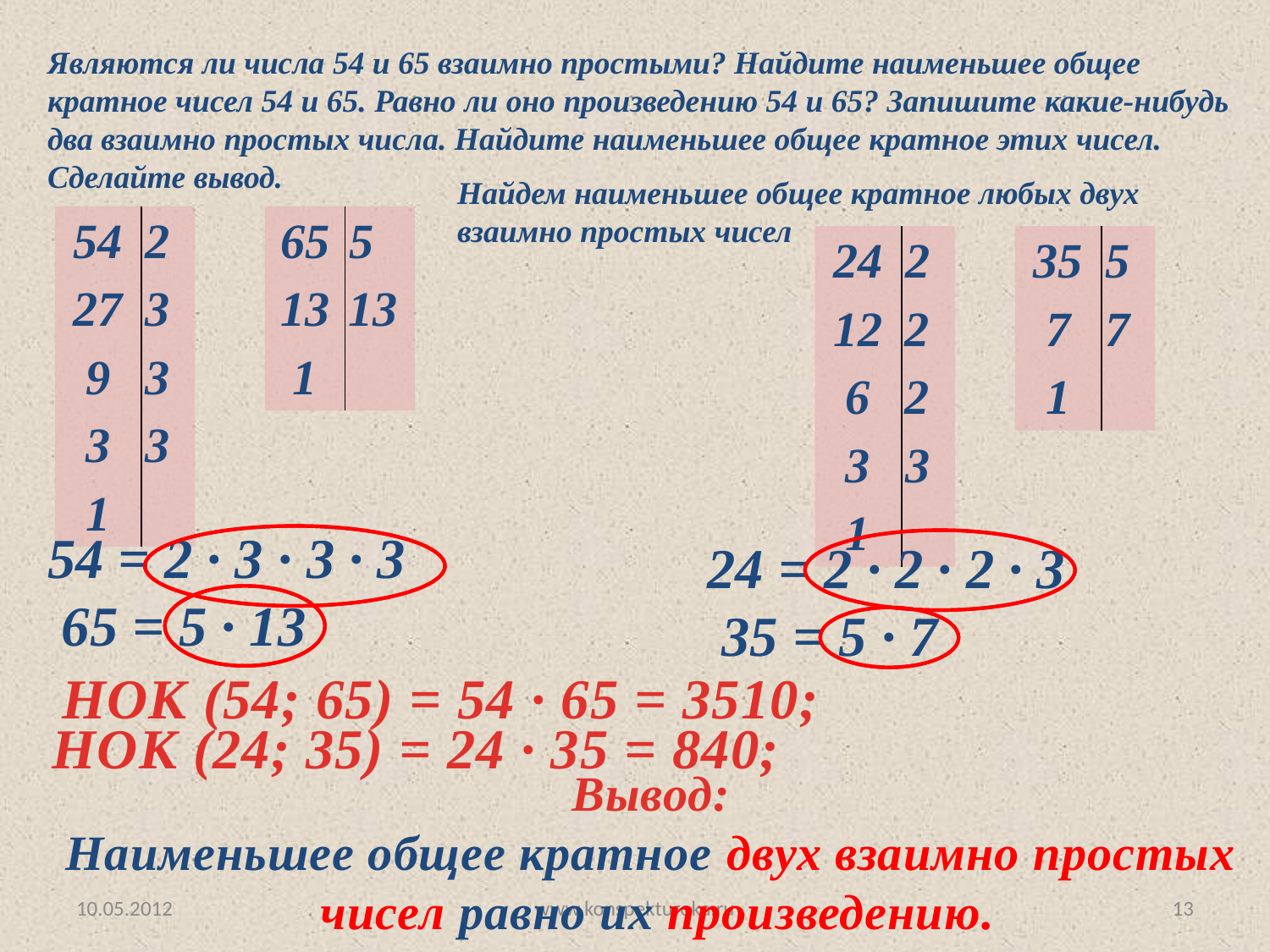

Являются ли числа 54 и 65 взаимно простыми? Найдите наименьшее общее кратное чисел 54 и 65. Равно ли оно произведению 54 и 65? Запишите какие-нибудь два взаимно простых числа. Найдите наименьшее общее кратное этих чисел. Сделайте вывод.
Найдем наименьшее общее кратное любых двух  взаимно простых чисел
| 54 | 2 |
| --- | --- |
| 27 | 3 |
| 9 | 3 |
| 3 | 3 |
| 1 |  |
| 65 | 5 |
| --- | --- |
| 13 | 13 |
| 1 |  |
| 24 | 2 |
| --- | --- |
| 12 | 2 |
| 6 | 2 |
| 3 | 3 |
| 1 |  |
| 35 | 5 |
| --- | --- |
| 7 | 7 |
| 1 |  |
54 = 2 ∙ 3 ∙ 3 ∙ 3
 65 = 5 ∙ 13

24 = 2 ∙ 2 ∙ 2 ∙ 3
 35 = 5 · 7

 НОК (54; 65) = 54 · 65 = 3510;
 НОК (24; 35) = 24 · 35 = 840;
Вывод:
Наименьшее общее кратное двух взаимно простых
чисел равно их произведению.
10.05.2012
www.konspekturoka.ru
13